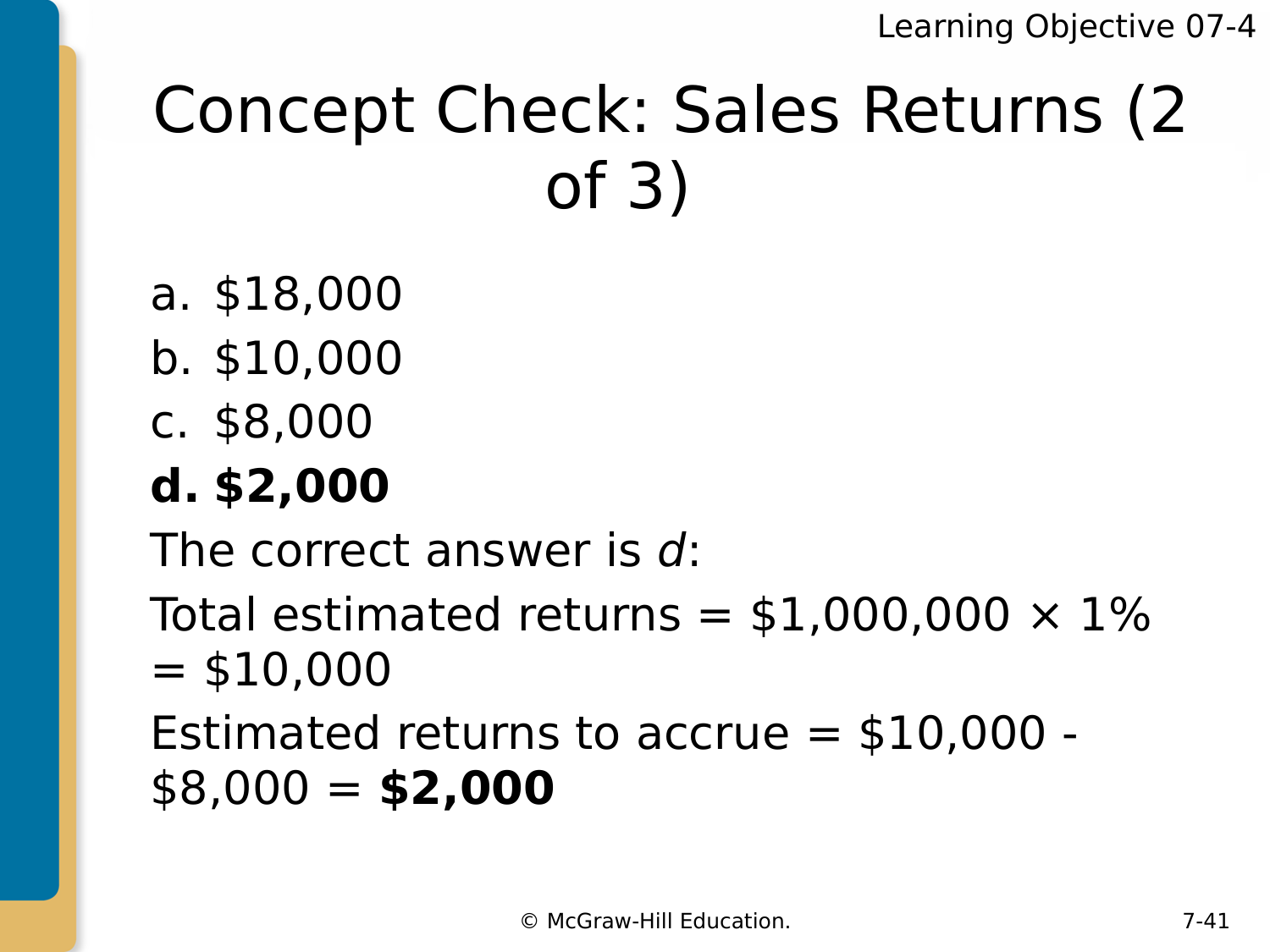

Learning Objective 07-4
# Concept Check: Sales Returns (2 of 3)
$18,000
$10,000
$8,000
$2,000
The correct answer is d:
Total estimated returns = $1,000,000 × 1% = $10,000
Estimated returns to accrue = $10,000 - $8,000 = $2,000